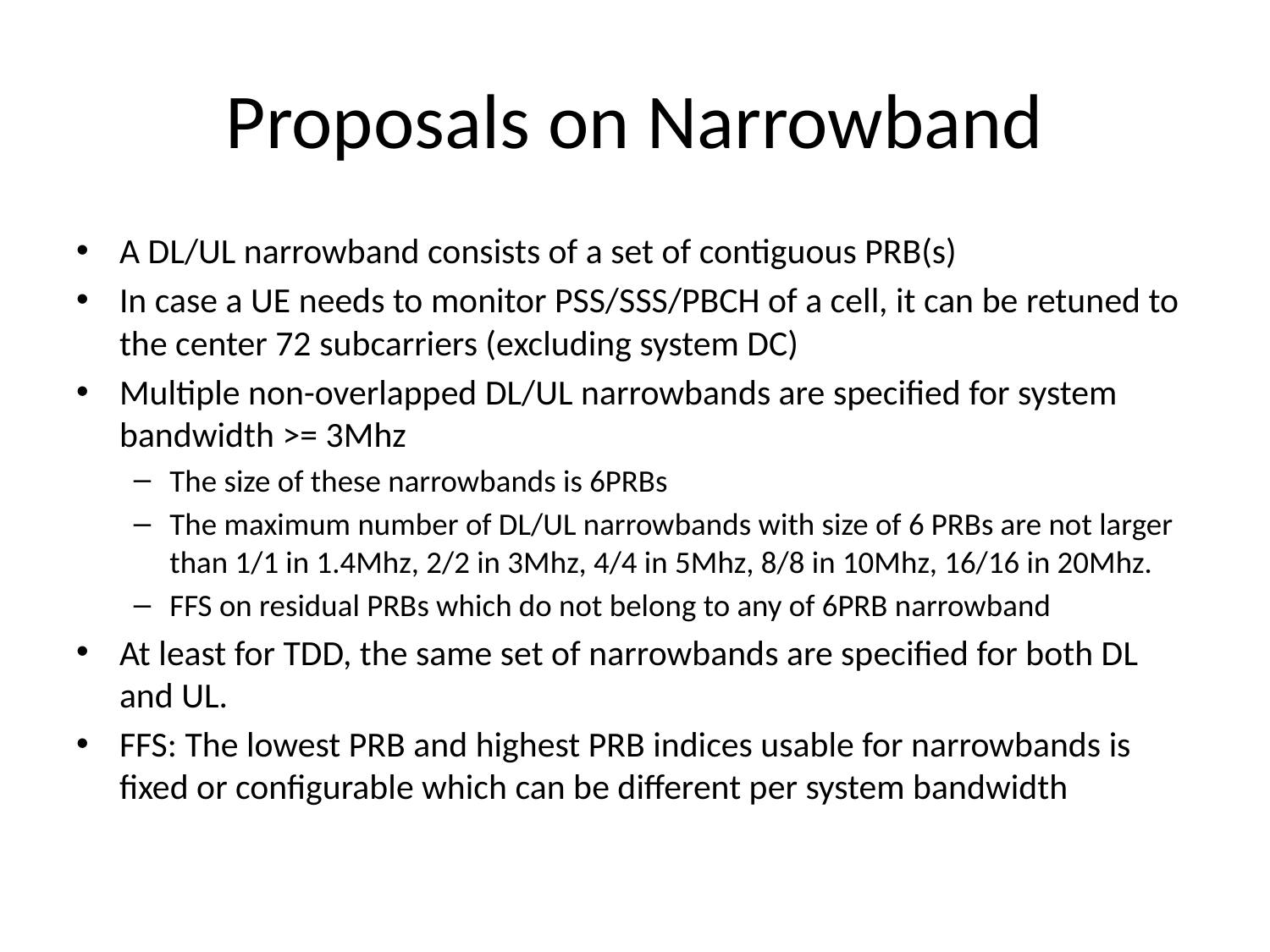

# Proposals on Narrowband
A DL/UL narrowband consists of a set of contiguous PRB(s)
In case a UE needs to monitor PSS/SSS/PBCH of a cell, it can be retuned to the center 72 subcarriers (excluding system DC)
Multiple non-overlapped DL/UL narrowbands are specified for system bandwidth >= 3Mhz
The size of these narrowbands is 6PRBs
The maximum number of DL/UL narrowbands with size of 6 PRBs are not larger than 1/1 in 1.4Mhz, 2/2 in 3Mhz, 4/4 in 5Mhz, 8/8 in 10Mhz, 16/16 in 20Mhz.
FFS on residual PRBs which do not belong to any of 6PRB narrowband
At least for TDD, the same set of narrowbands are specified for both DL and UL.
FFS: The lowest PRB and highest PRB indices usable for narrowbands is fixed or configurable which can be different per system bandwidth